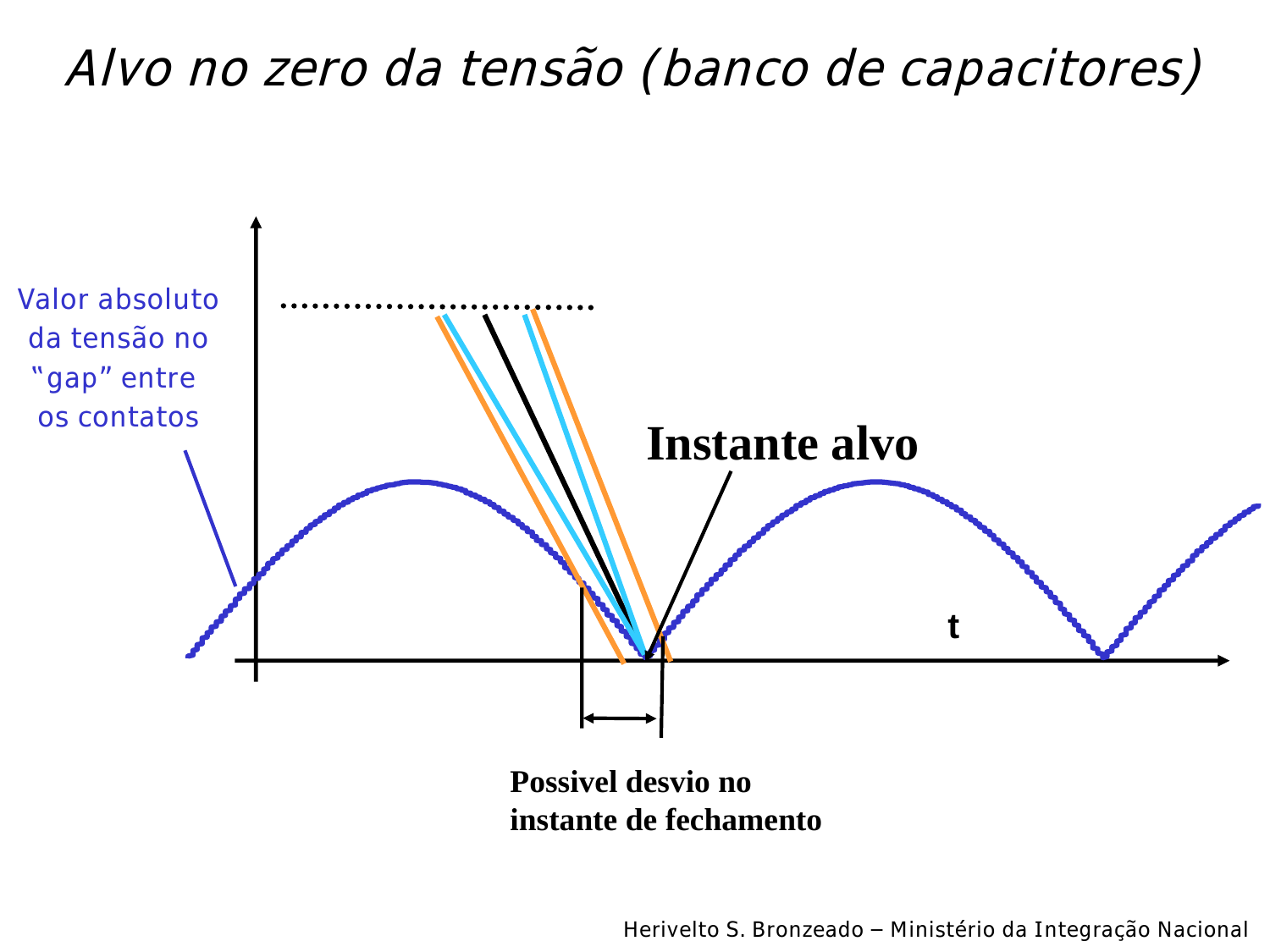

# Alvo no zero da tensão (banco de capacitores)

Valor absoluto
da tensão no
“gap” entre
os contatos

Instante alvo

t

Possivel desvio no
instante de fechamento